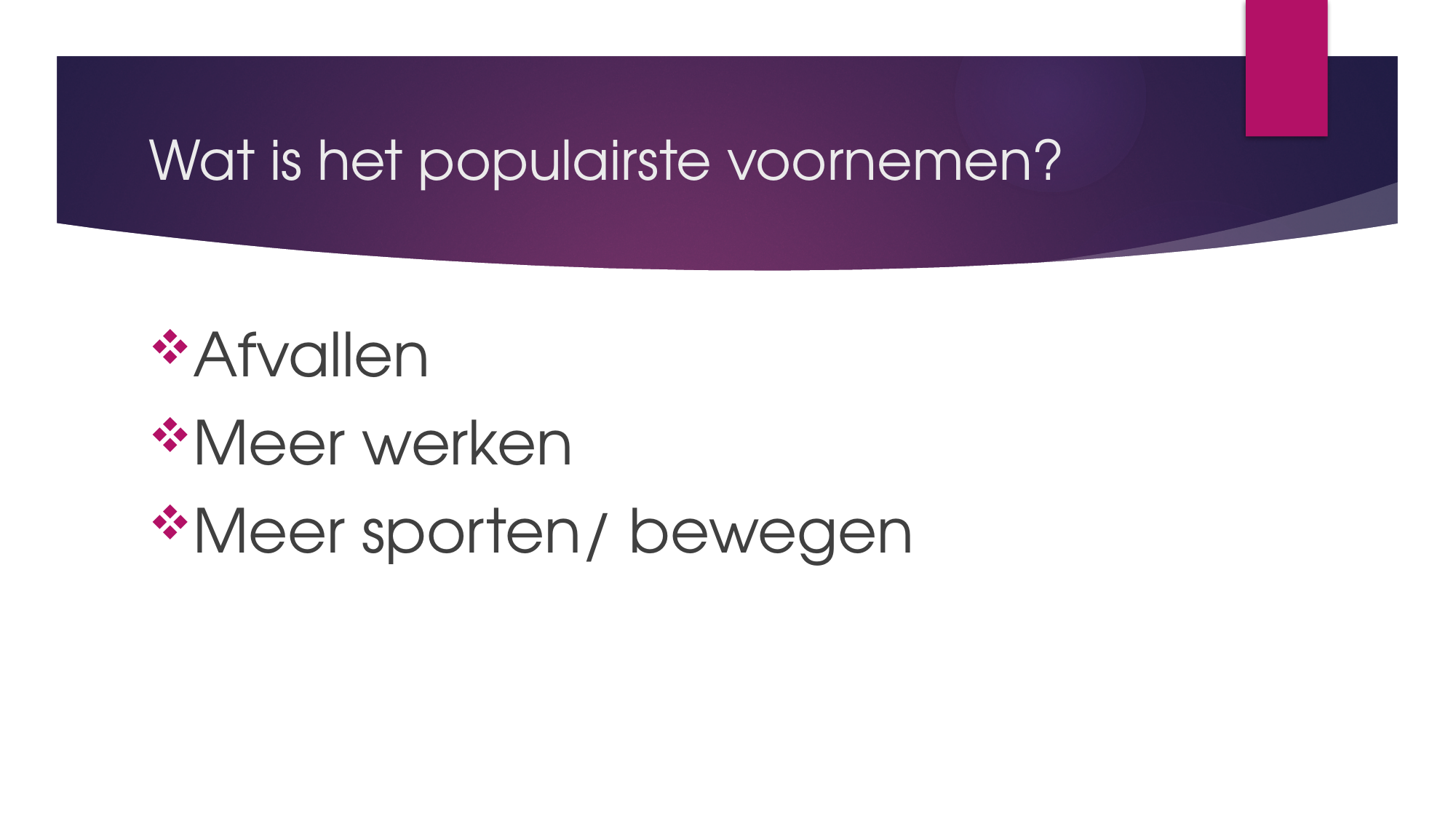

# Wat is het populairste voornemen?
Afvallen
Meer werken
Meer sporten/ bewegen